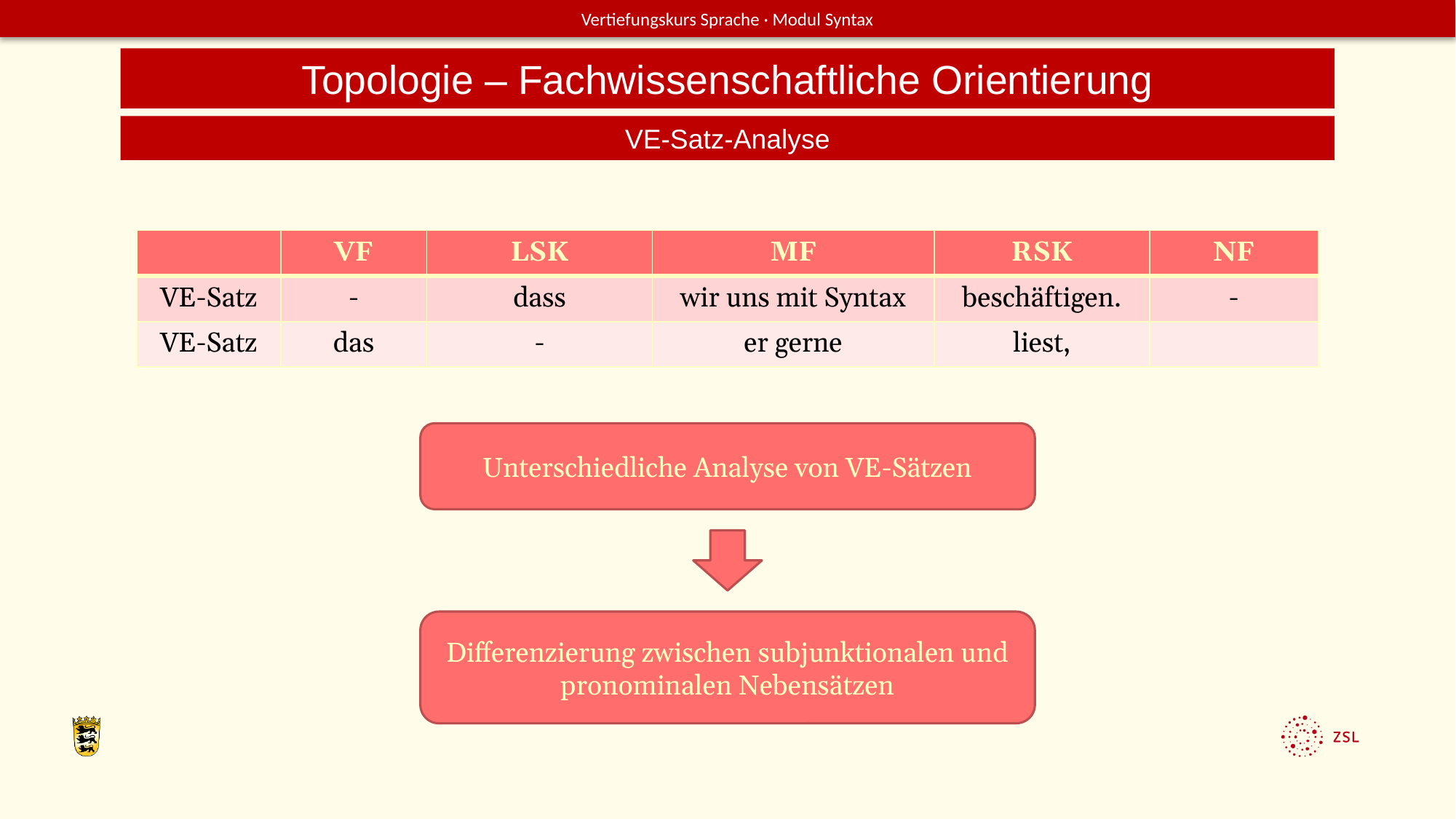

Topologie – Fachwissenschaftliche Orientierung
VE-Satz-Analyse
|  | VF | LSK | MF | RSK | NF |
| --- | --- | --- | --- | --- | --- |
| VE-Satz | - | dass | wir uns mit Syntax | beschäftigen. | - |
| VE-Satz | das | - | er gerne | liest, |  |
Unterschiedliche Analyse von VE-Sätzen

Differenzierung zwischen subjunktionalen und pronominalen Nebensätzen